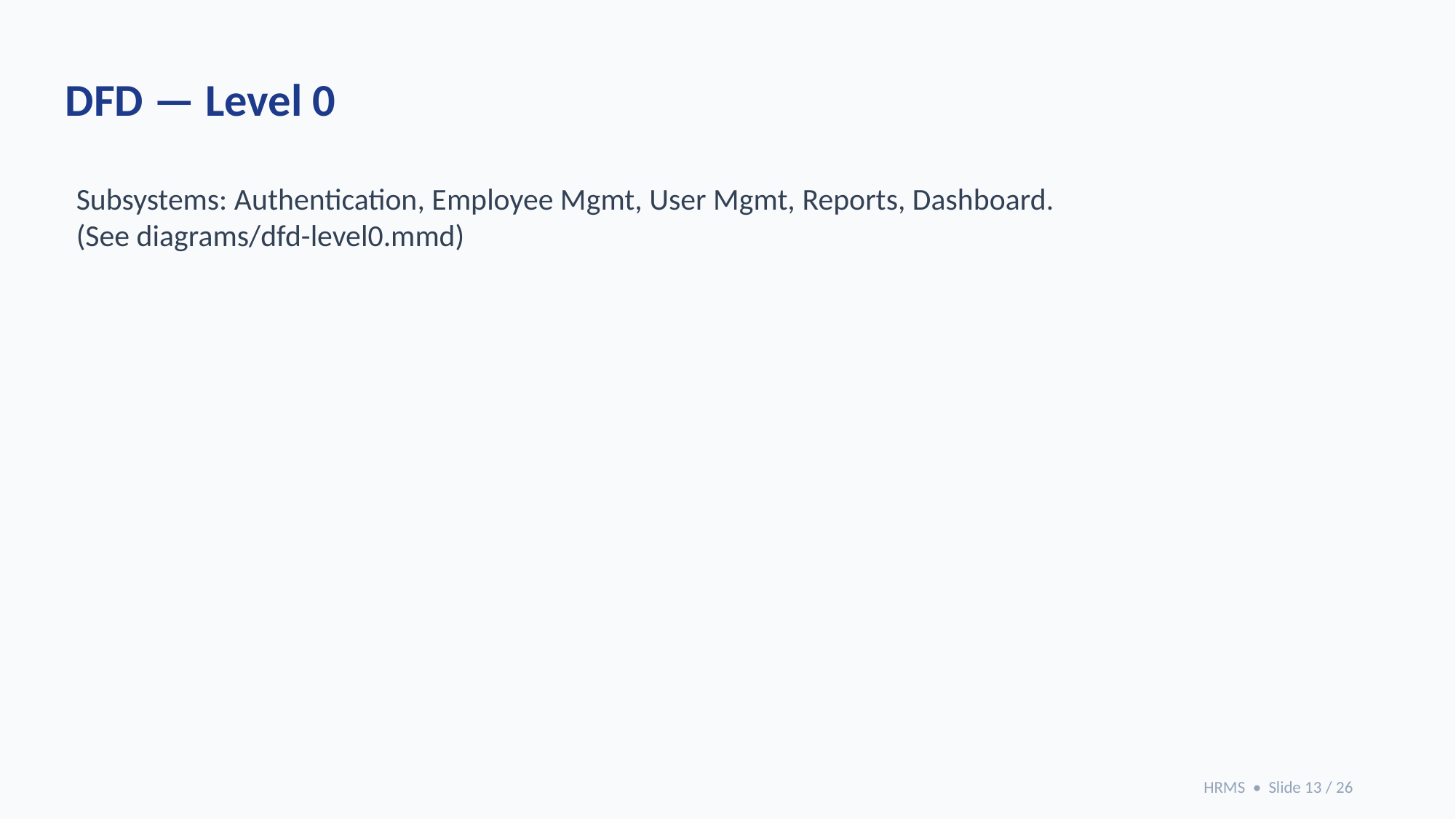

DFD — Level 0
Subsystems: Authentication, Employee Mgmt, User Mgmt, Reports, Dashboard.
(See diagrams/dfd-level0.mmd)
HRMS  •  Slide 13 / 26